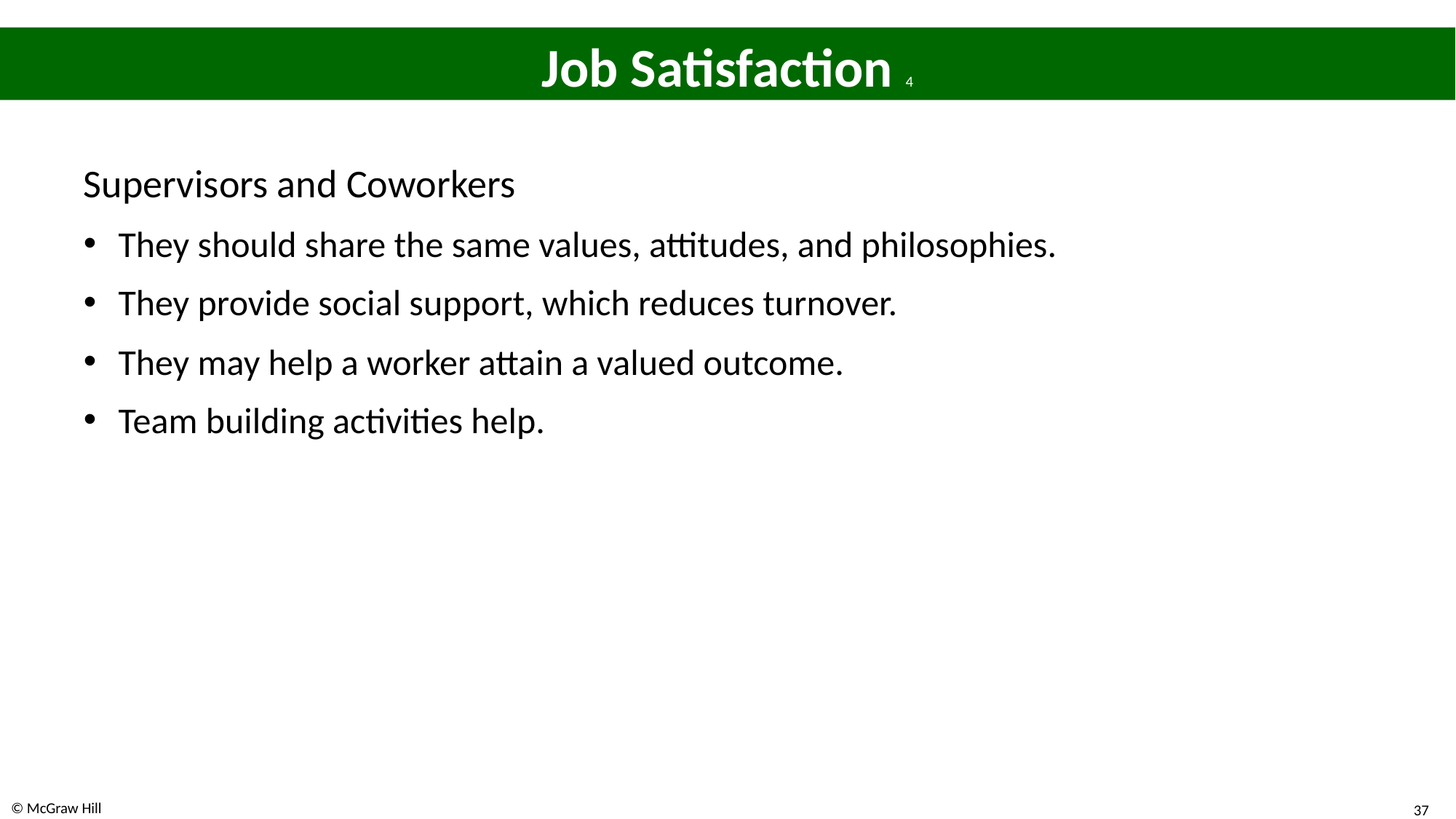

# Job Satisfaction 4
Supervisors and Coworkers
They should share the same values, attitudes, and philosophies.
They provide social support, which reduces turnover.
They may help a worker attain a valued outcome.
Team building activities help.